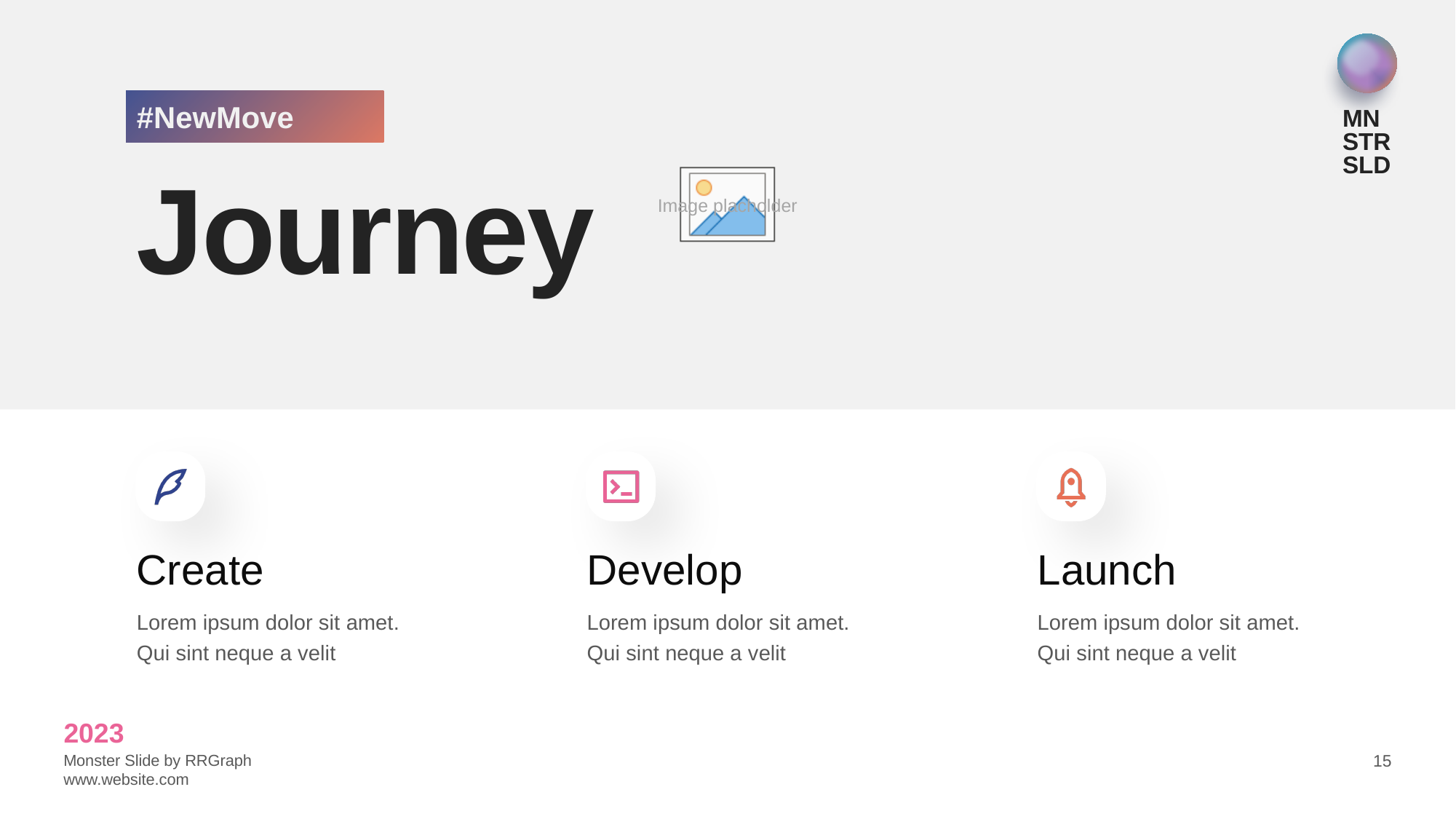

#NewMove
Journey

Create
Lorem ipsum dolor sit amet. Qui sint neque a velit
Develop
Lorem ipsum dolor sit amet. Qui sint neque a velit
Launch
Lorem ipsum dolor sit amet. Qui sint neque a velit